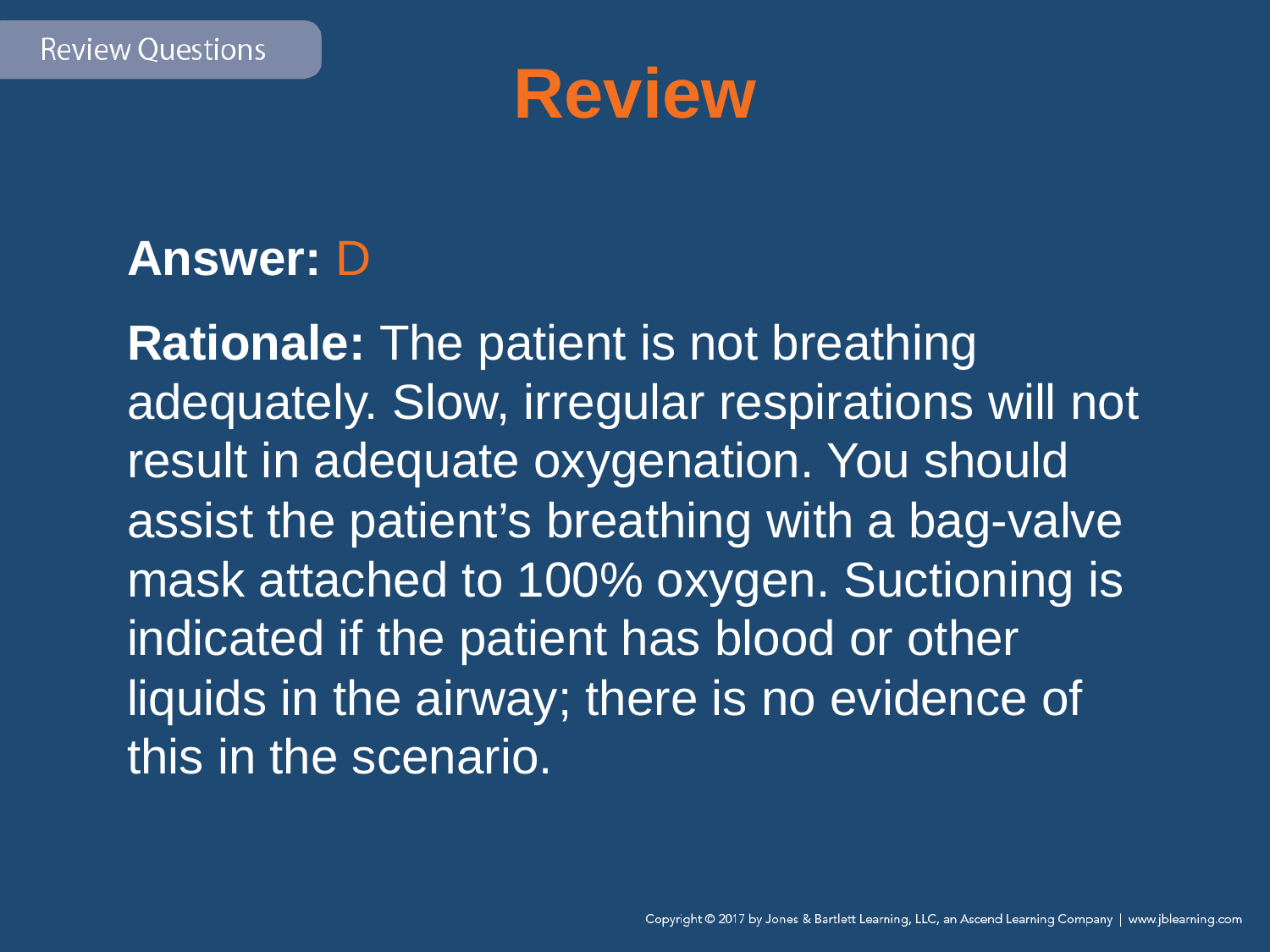

# Review
Answer: D
Rationale: The patient is not breathing adequately. Slow, irregular respirations will not result in adequate oxygenation. You should assist the patient’s breathing with a bag-valve mask attached to 100% oxygen. Suctioning is indicated if the patient has blood or other liquids in the airway; there is no evidence of this in the scenario.